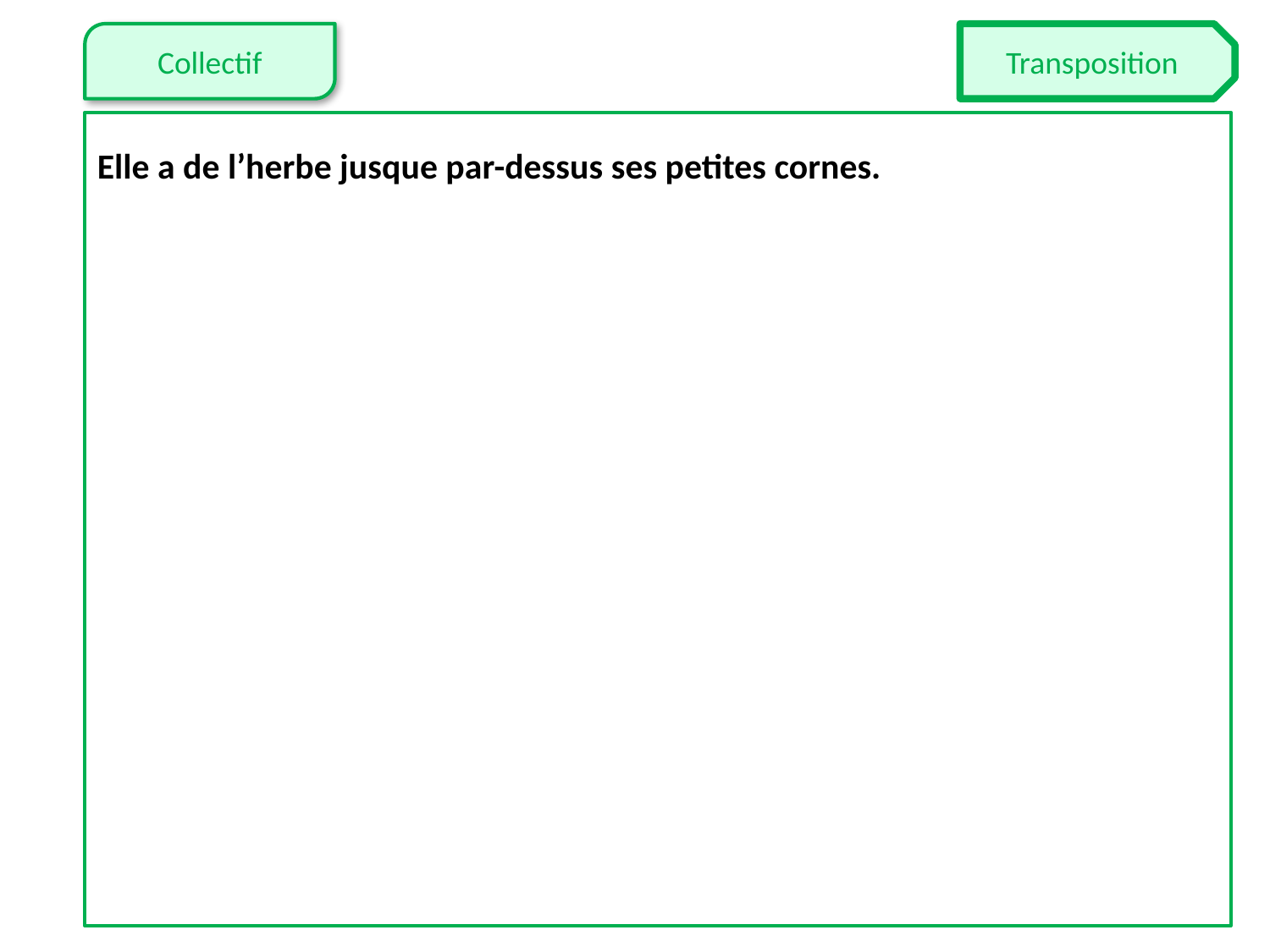

Elle a de l’herbe jusque par-dessus ses petites cornes.